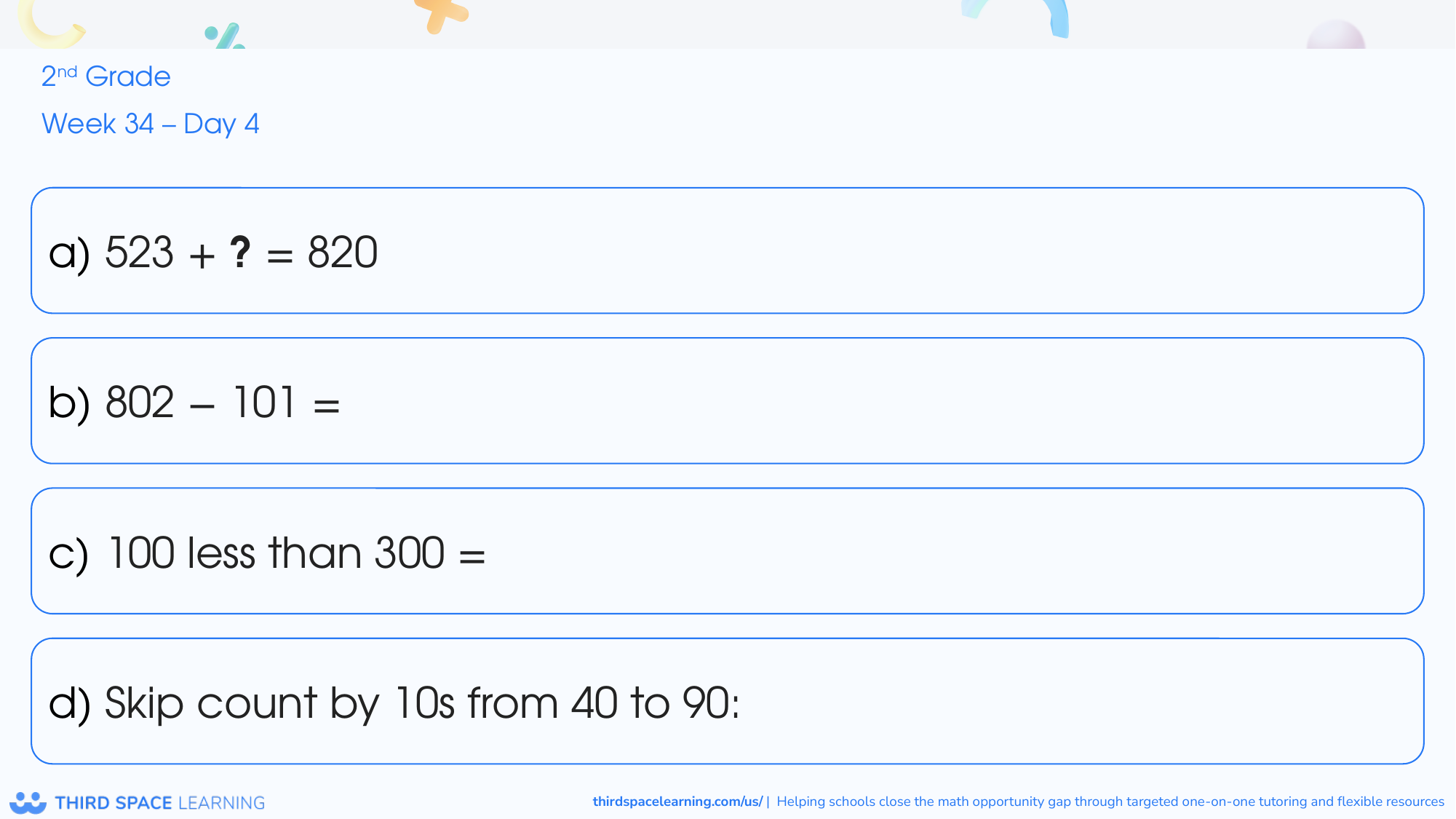

2nd Grade
Week 34 – Day 4
523 + ? = 820
802 − 101 =
100 less than 300 =
Skip count by 10s from 40 to 90: